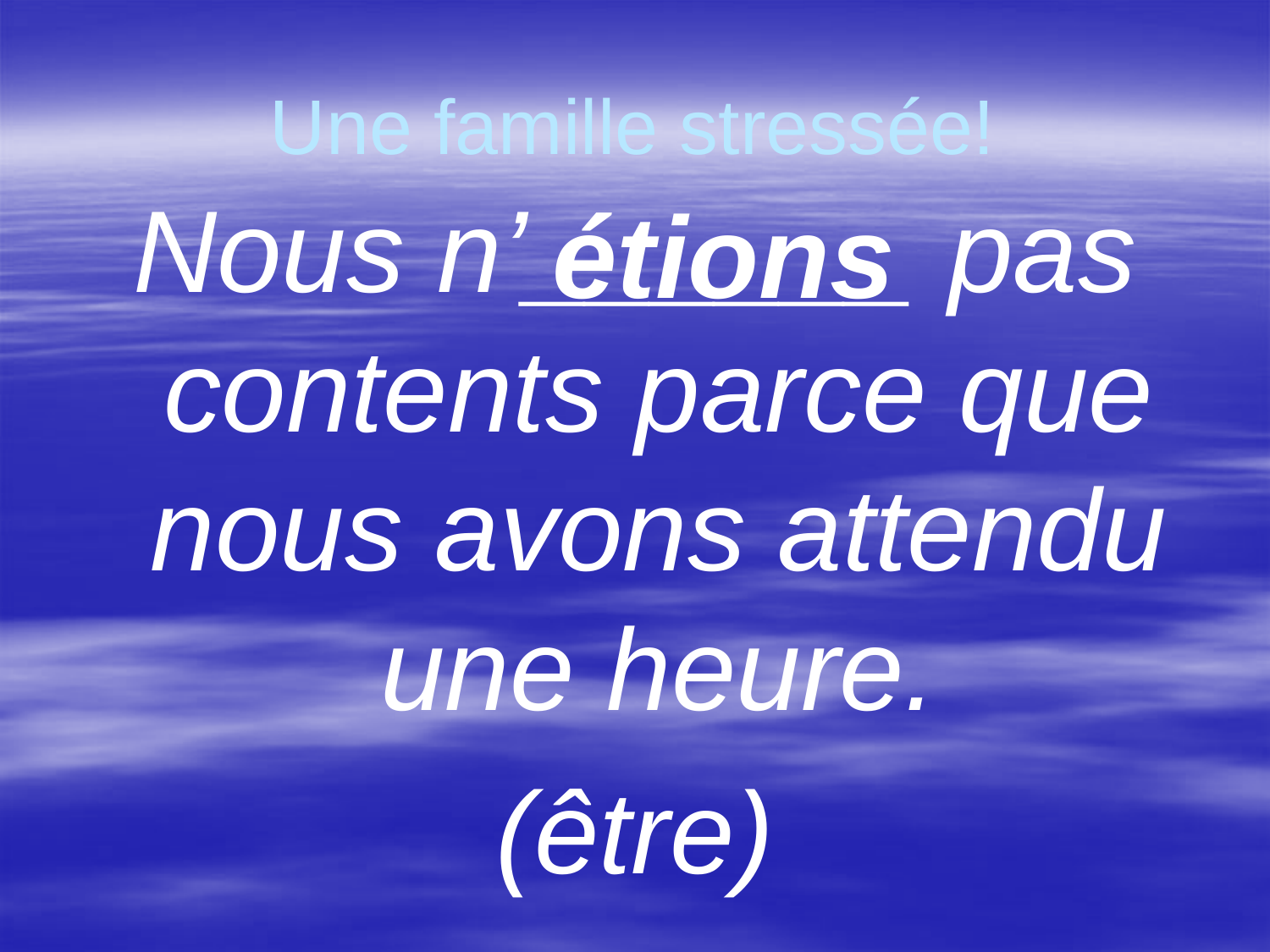

# Une famille stressée!
Nous n’______ pas contents parce que nous avons attendu une heure.
(être)
étions